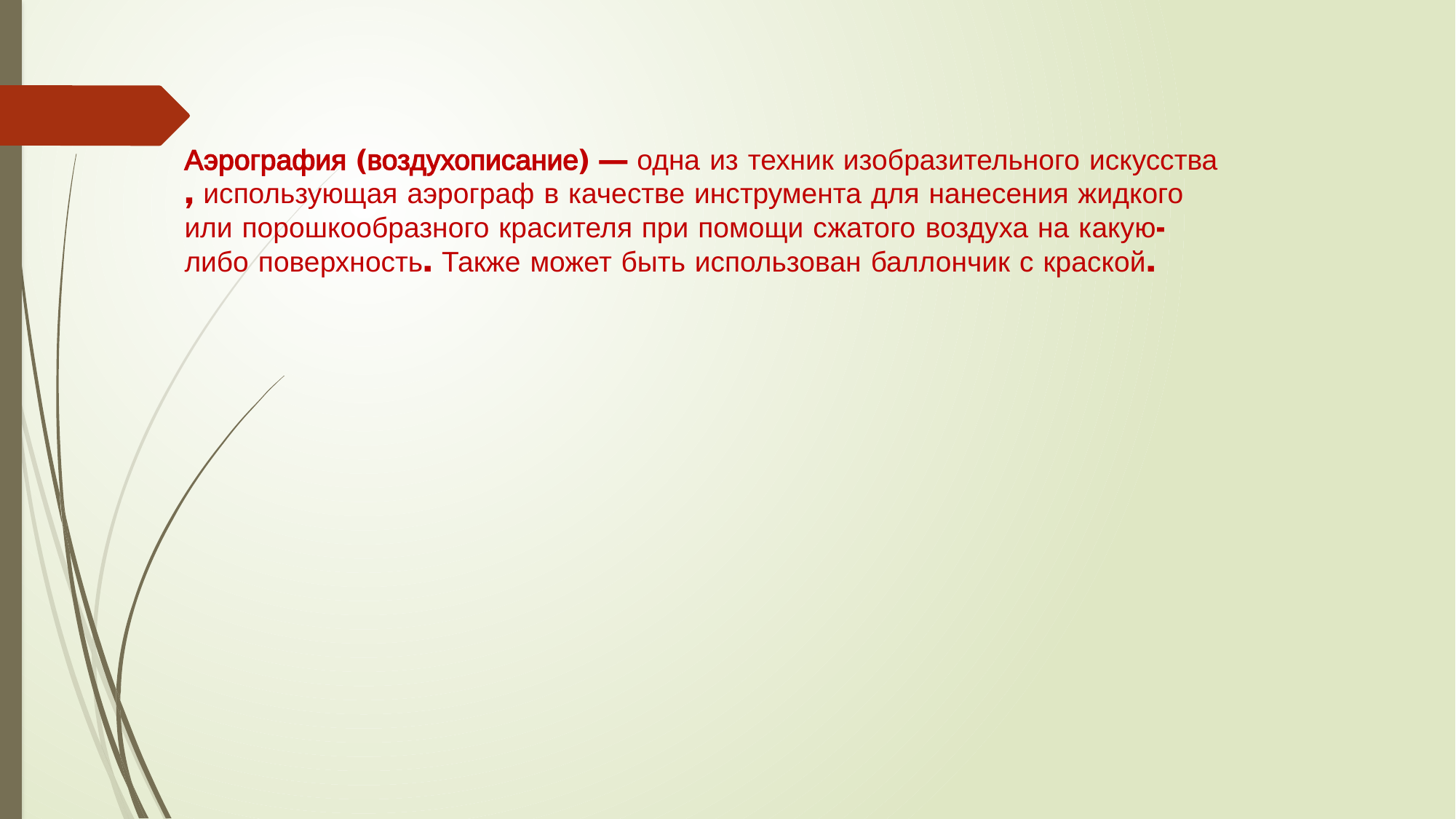

# Аэрография (воздухописание) — одна из техник изобразительного искусства, использующая аэрограф в качестве инструмента для нанесения жидкого или порошкообразного красителя при помощи сжатого воздуха на какую-либо поверхность. Также может быть использован баллончик с краской.